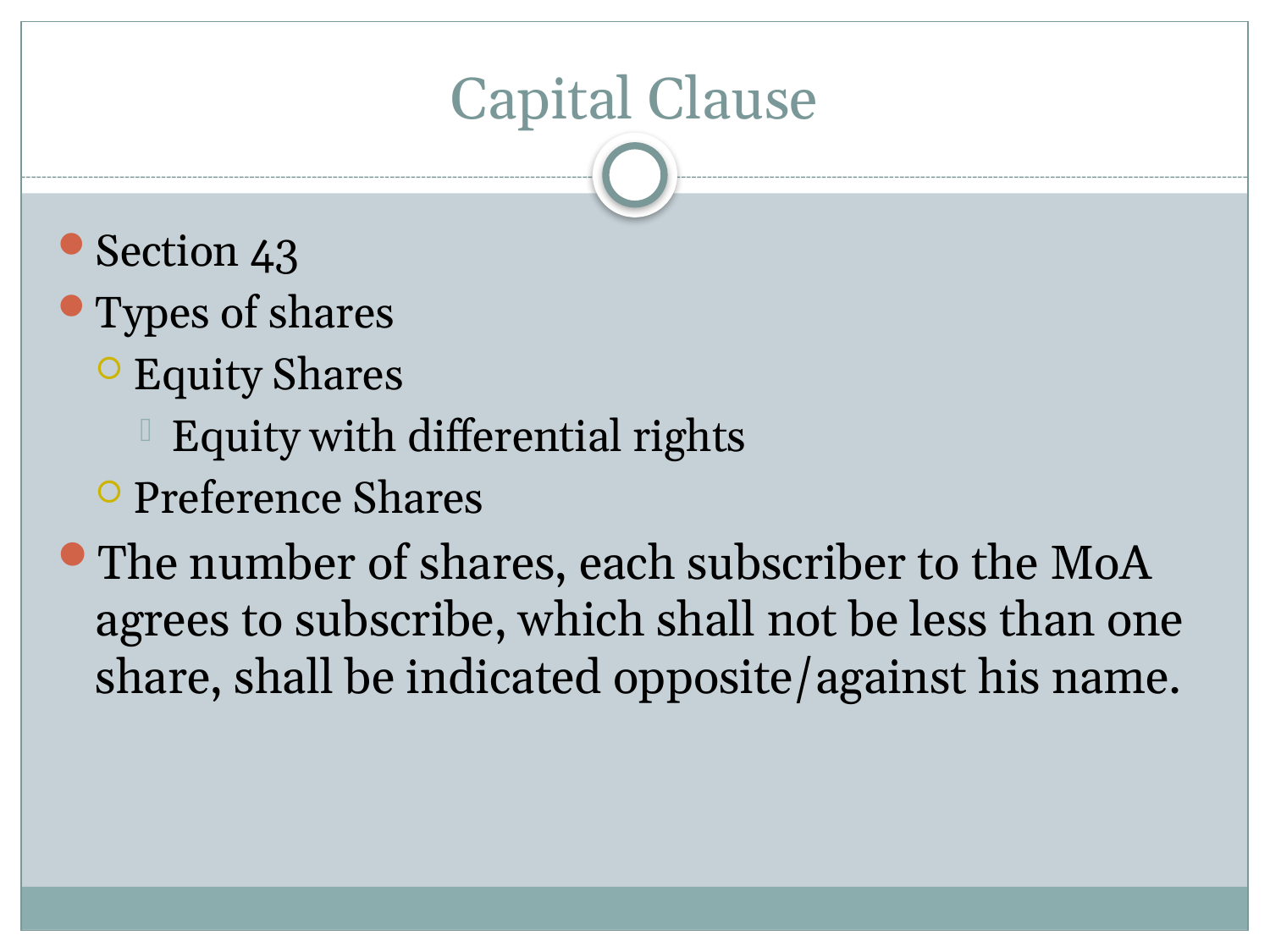

# Capital Clause
Section 43
Types of shares
Equity Shares
Equity with differential rights
Preference Shares
The number of shares, each subscriber to the MoA agrees to subscribe, which shall not be less than one share, shall be indicated opposite/against his name.